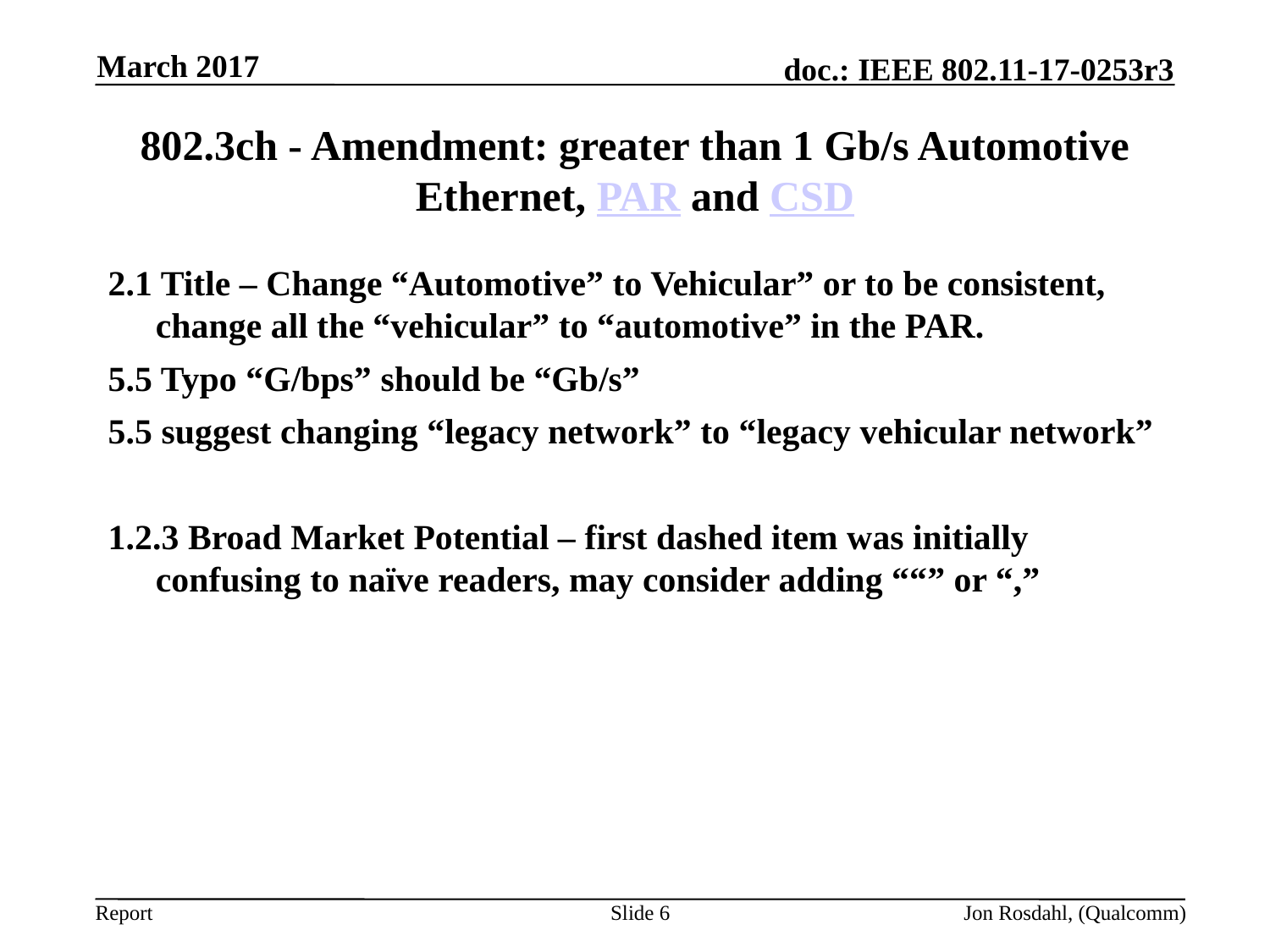

March 2017
# 802.3ch - Amendment: greater than 1 Gb/s Automotive Ethernet, PAR and CSD
2.1 Title – Change “Automotive” to Vehicular” or to be consistent, change all the “vehicular” to “automotive” in the PAR.
5.5 Typo “G/bps” should be “Gb/s”
5.5 suggest changing “legacy network” to “legacy vehicular network”

1.2.3 Broad Market Potential – first dashed item was initially confusing to naïve readers, may consider adding ““” or “,”
Slide 6
Jon Rosdahl, (Qualcomm)